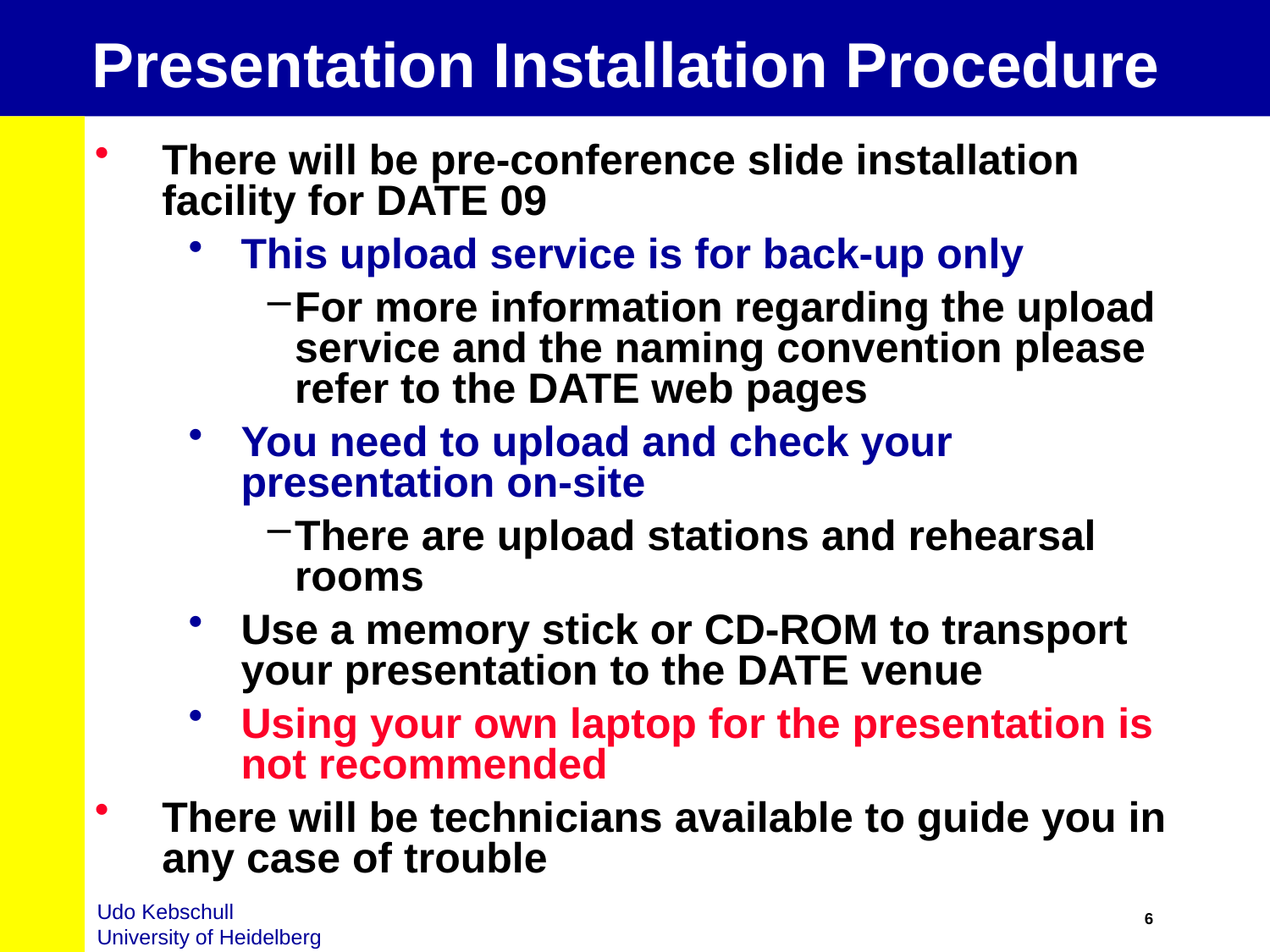

# Presentation Installation Procedure
There will be pre-conference slide installation facility for DATE 09
This upload service is for back-up only
For more information regarding the upload service and the naming convention please refer to the DATE web pages
You need to upload and check your presentation on-site
There are upload stations and rehearsal rooms
Use a memory stick or CD-ROM to transport your presentation to the DATE venue
Using your own laptop for the presentation is not recommended
There will be technicians available to guide you in any case of trouble